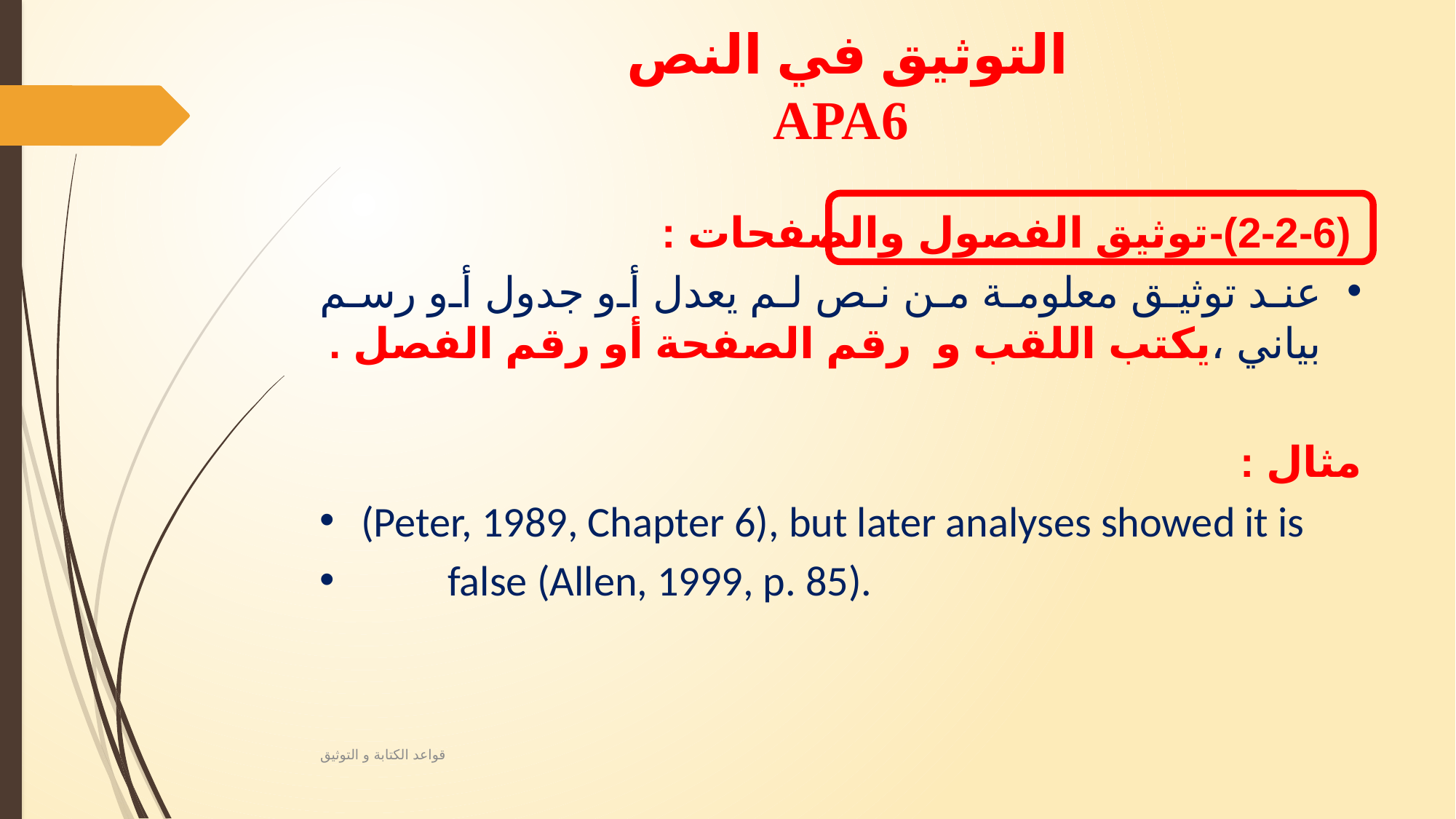

# التوثيق في النص APA6

 (2-2-6)-توثيق الفصول والصفحات :
عند توثيق معلومة من نص لم يعدل أو جدول أو رسم بياني ،يكتب اللقب و  رقم الصفحة أو رقم الفصل .

مثال :
(Peter, 1989, Chapter 6), but later analyses showed it is
         false (Allen, 1999, p. 85).

قواعد الكتابة و التوثيق